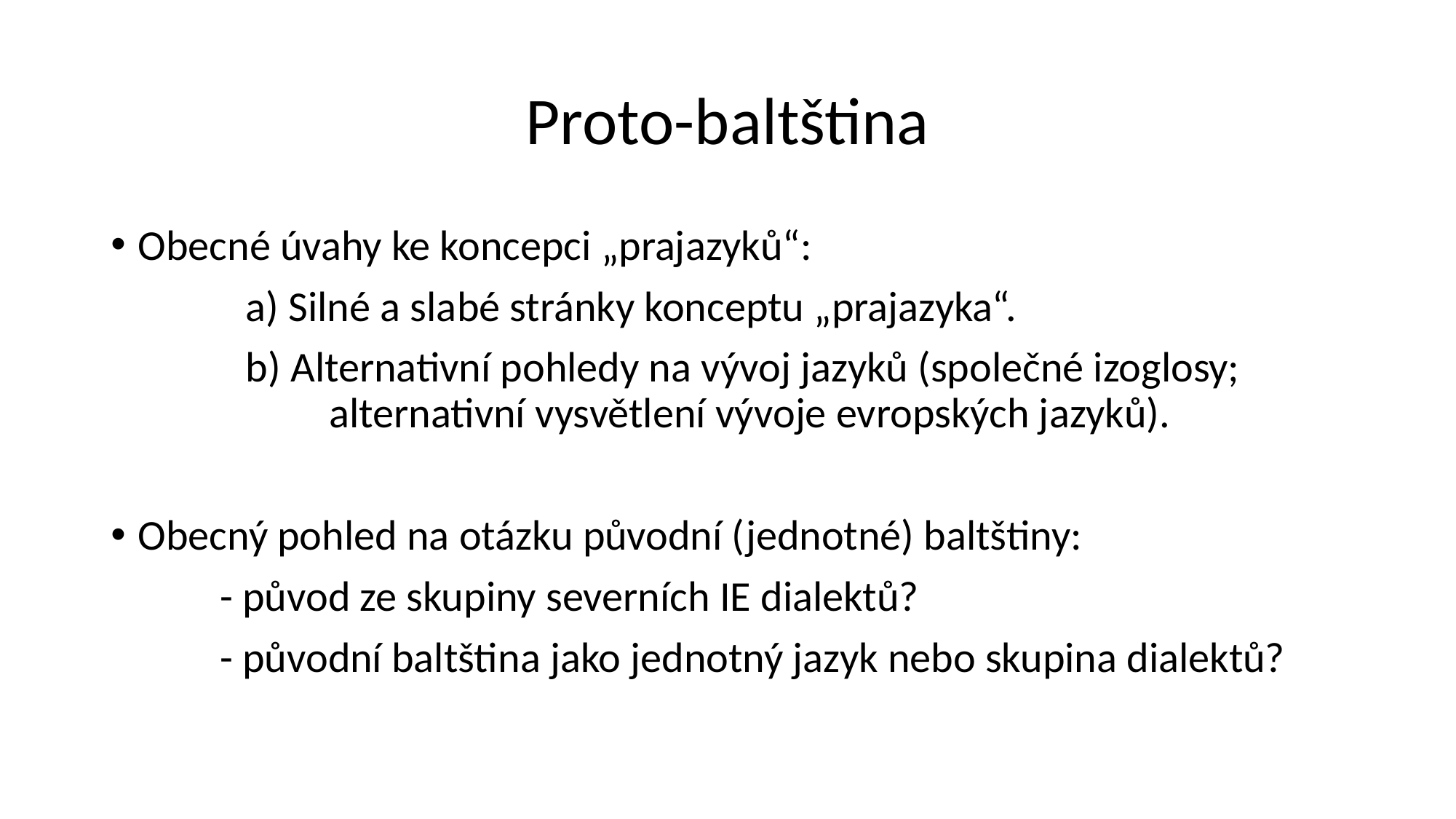

# Proto-baltština
Obecné úvahy ke koncepci „prajazyků“:
              a) Silné a slabé stránky konceptu „prajazyka“.
              b) Alternativní pohledy na vývoj jazyků (společné izoglosy;    			alternativní vysvětlení vývoje evropských jazyků).

Obecný pohled na otázku původní (jednotné) baltštiny:
	- původ ze skupiny severních IE dialektů?
	- původní baltština jako jednotný jazyk nebo skupina dialektů?